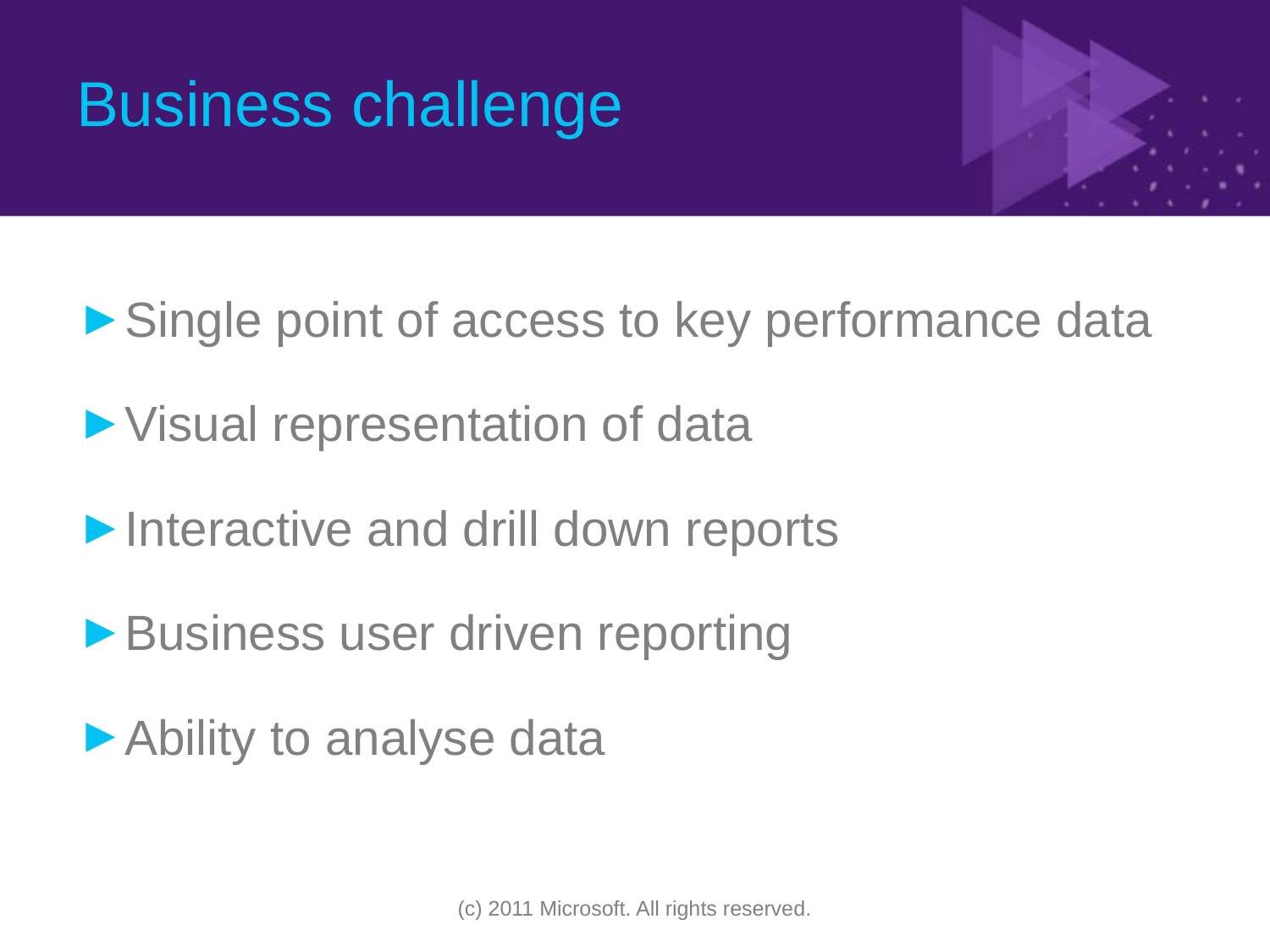

# Business challenge
Single point of access to key performance data
Visual representation of data
Interactive and drill down reports
Business user driven reporting
Ability to analyse data
(c) 2011 Microsoft. All rights reserved.